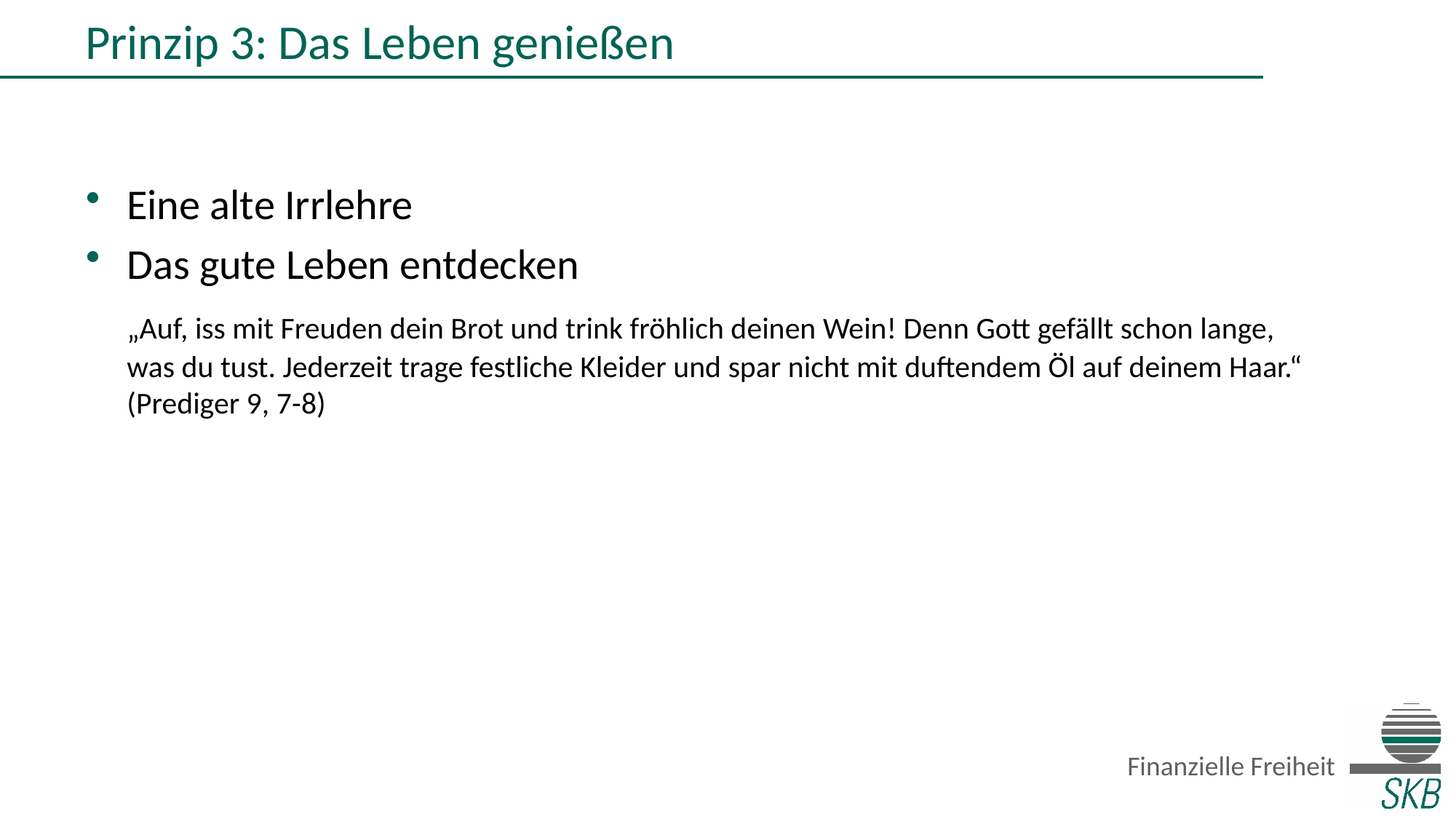

# Prinzip 3: Das Leben genießen
Eine alte Irrlehre
Das gute Leben entdecken
	„Auf, iss mit Freuden dein Brot und trink fröhlich deinen Wein! Denn Gott gefällt schon lange, was du tust. Jederzeit trage festliche Kleider und spar nicht mit duftendem Öl auf deinem Haar.“ (Prediger 9, 7-8)